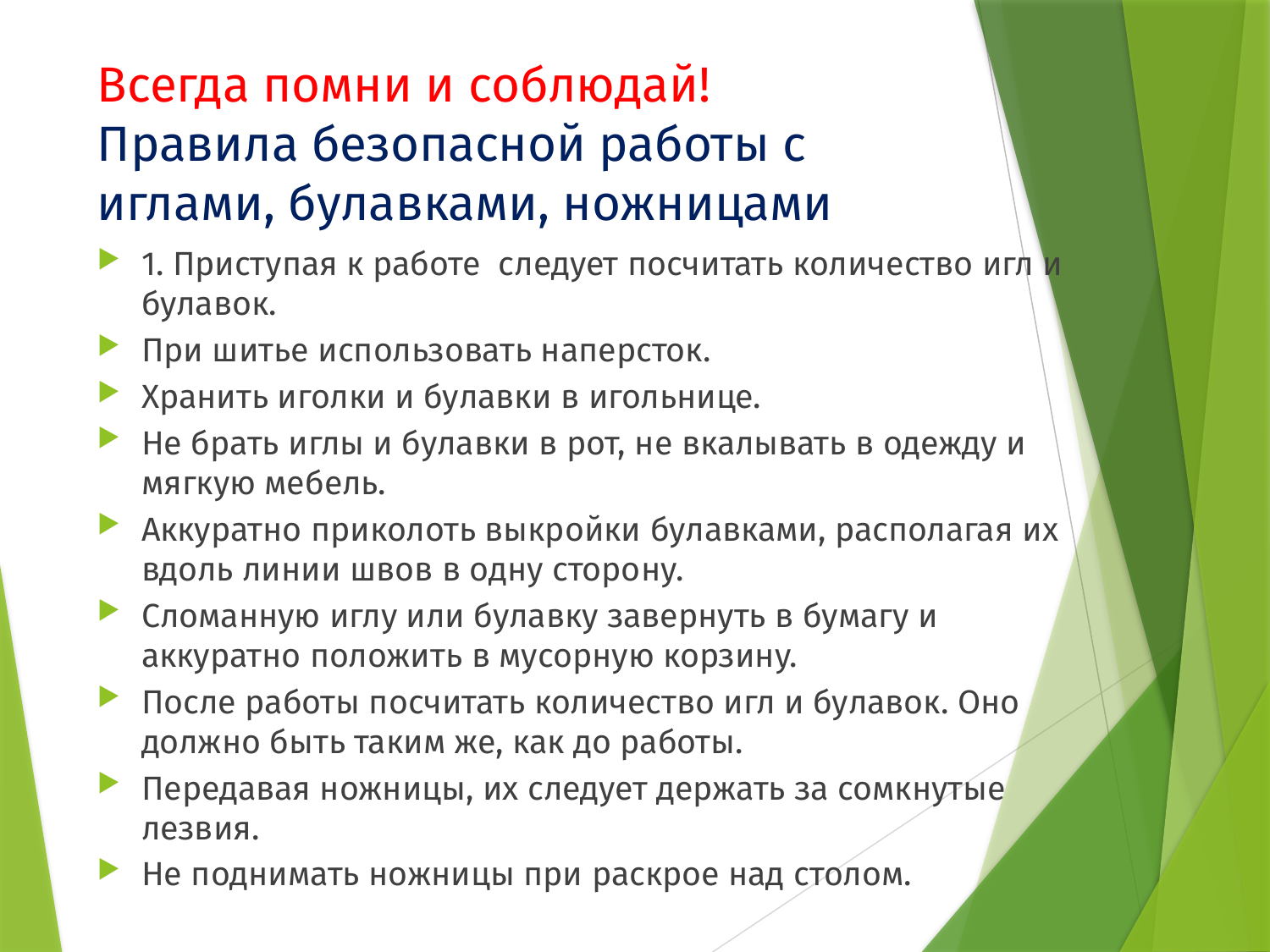

# Всегда помни и соблюдай! Правила безопасной работы с иглами, булавками, ножницами
1. Приступая к работе  следует посчитать количество игл и булавок.
При шитье использовать наперсток.
Хранить иголки и булавки в игольнице.
Не брать иглы и булавки в рот, не вкалывать в одежду и мягкую мебель.
Аккуратно приколоть выкройки булавками, располагая их вдоль линии швов в одну сторону.
Сломанную иглу или булавку завернуть в бумагу и аккуратно положить в мусорную корзину.
После работы посчитать количество игл и булавок. Оно должно быть таким же, как до работы.
Передавая ножницы, их следует держать за сомкнутые лезвия.
Не поднимать ножницы при раскрое над столом.